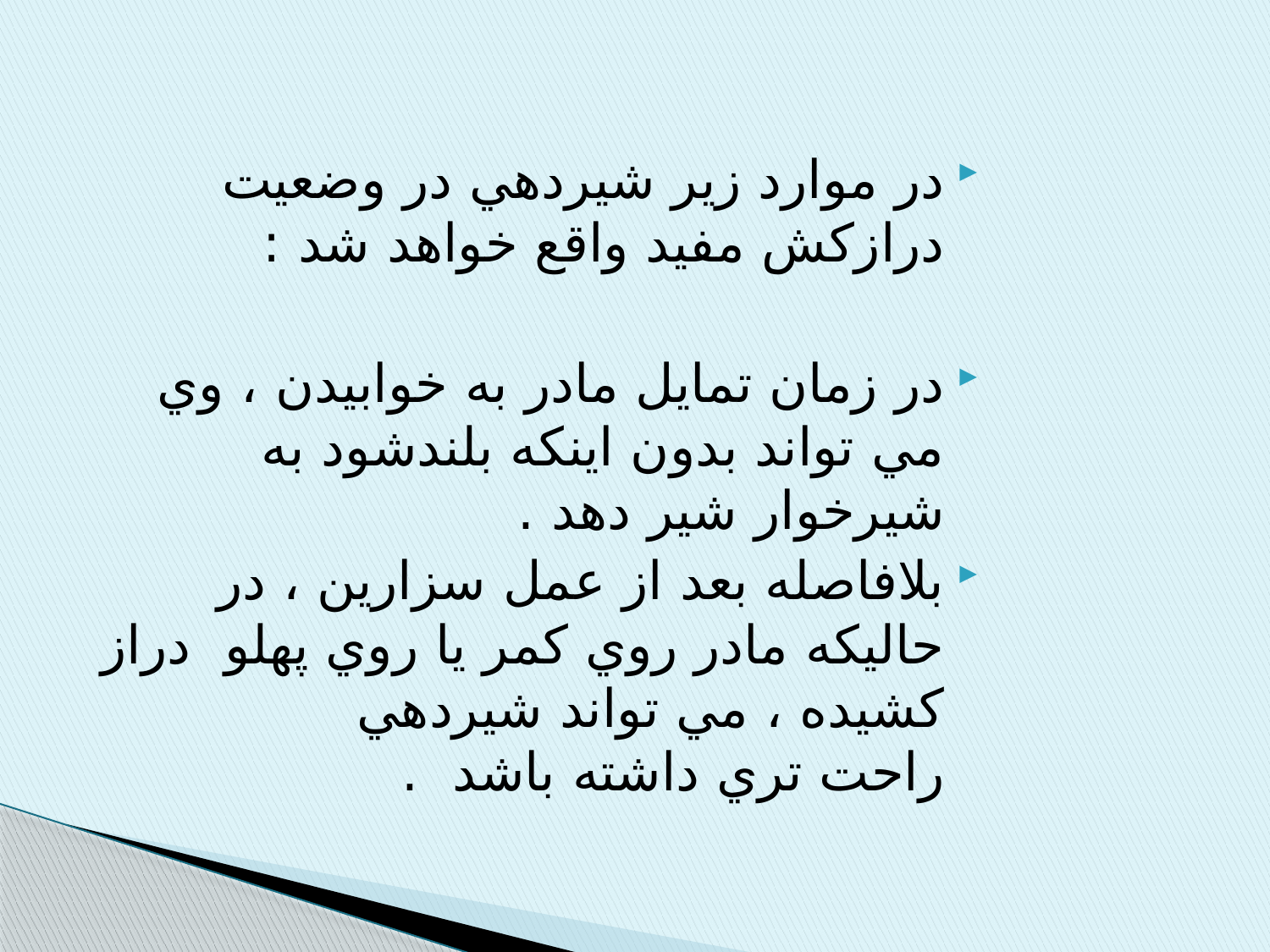

در موارد زير شيردهي در وضعيت درازكش مفيد واقع خواهد شد :‌

در زمان تمايل مادر به خوابيدن ، وي مي تواند بدون اينكه بلندشود به شيرخوار شير دهد .
بلافاصله بعد از عمل سزارين ، در حاليكه مادر روي كمر يا روي پهلو  دراز كشيده ، مي تواند شيردهي         راحت تري داشته باشد  .